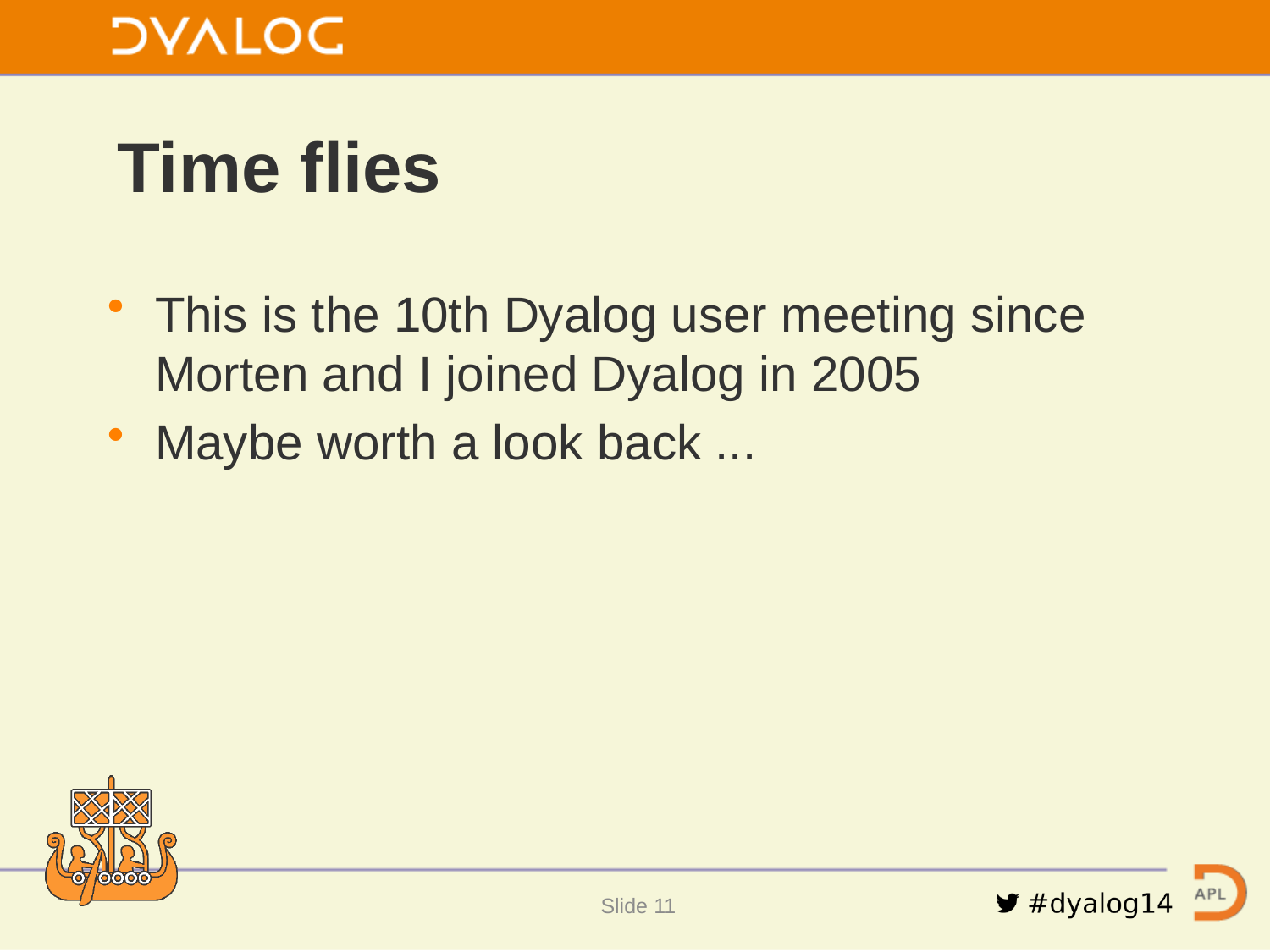

# Time flies
This is the 10th Dyalog user meeting since Morten and I joined Dyalog in 2005
Maybe worth a look back ...
Slide 11